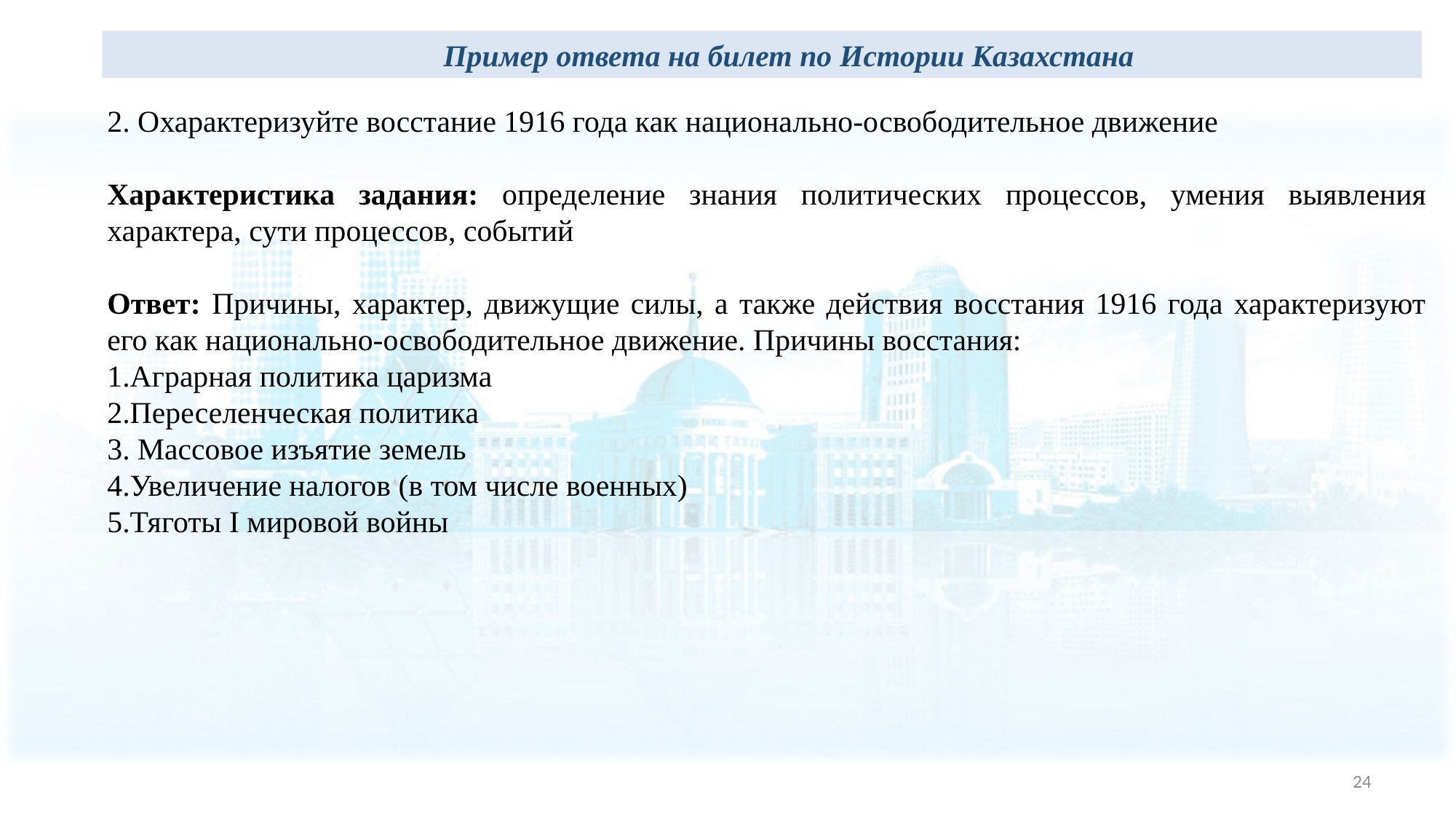

Пример ответа на билет по Истории Казахстана
2. Охарактеризуйте восстание 1916 года как национально-освободительное движение

Характеристика задания: определение знания политических процессов, умения выявления характера, сути процессов, событий

Ответ: Причины, характер, движущие силы, а также действия восстания 1916 года характеризуют его как национально-освободительное движение. Причины восстания:
1.Аграрная политика царизма
2.Переселенческая политика
3. Массовое изъятие земель
4.Увеличение налогов (в том числе военных)
5.Тяготы I мировой войны

24